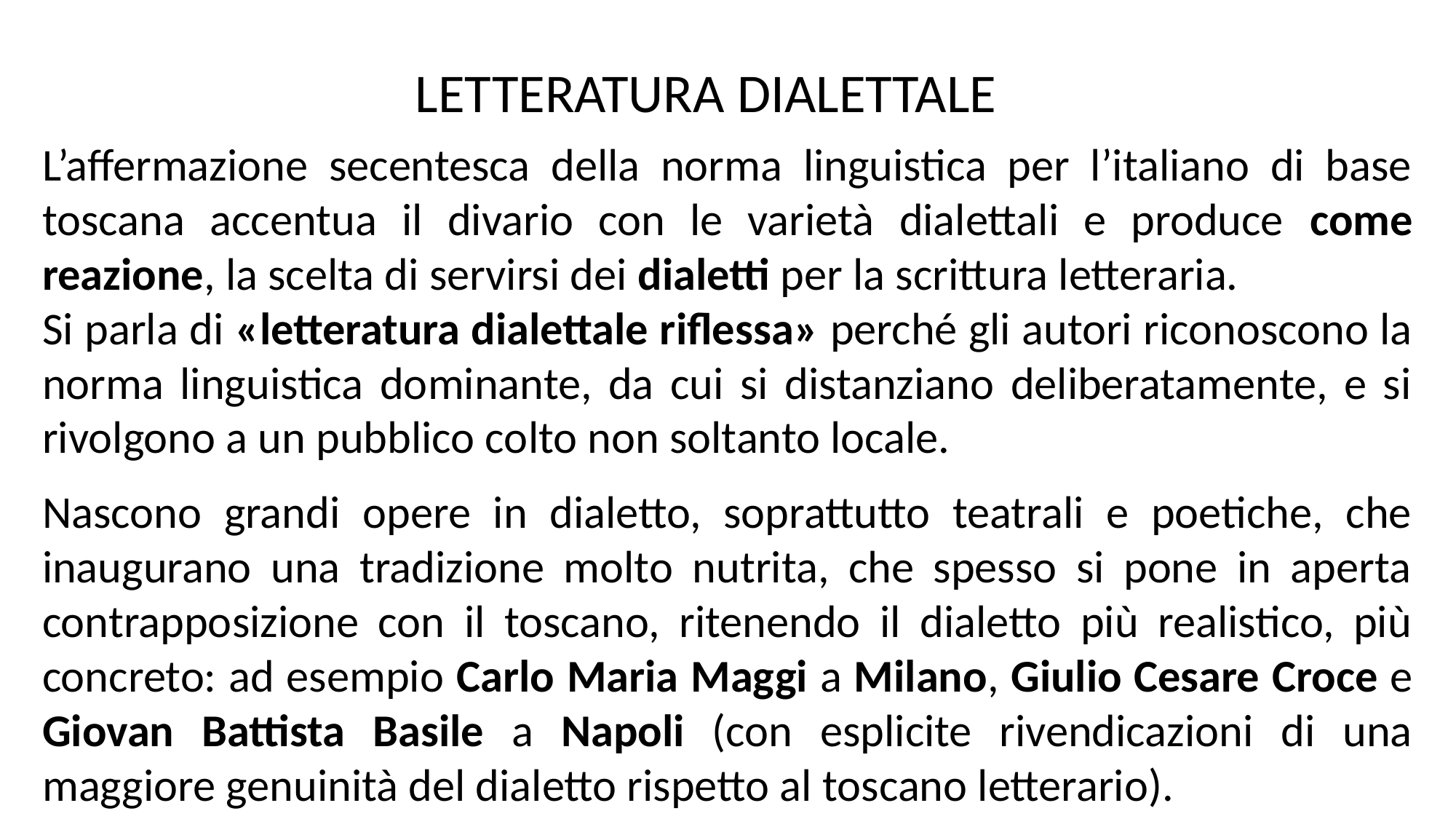

LETTERATURA DIALETTALE
L’affermazione secentesca della norma linguistica per l’italiano di base toscana accentua il divario con le varietà dialettali e produce come reazione, la scelta di servirsi dei dialetti per la scrittura letteraria.
Si parla di «letteratura dialettale riflessa» perché gli autori riconoscono la norma linguistica dominante, da cui si distanziano deliberatamente, e si rivolgono a un pubblico colto non soltanto locale.
Nascono grandi opere in dialetto, soprattutto teatrali e poetiche, che inaugurano una tradizione molto nutrita, che spesso si pone in aperta contrapposizione con il toscano, ritenendo il dialetto più realistico, più concreto: ad esempio Carlo Maria Maggi a Milano, Giulio Cesare Croce e Giovan Battista Basile a Napoli (con esplicite rivendicazioni di una maggiore genuinità del dialetto rispetto al toscano letterario).